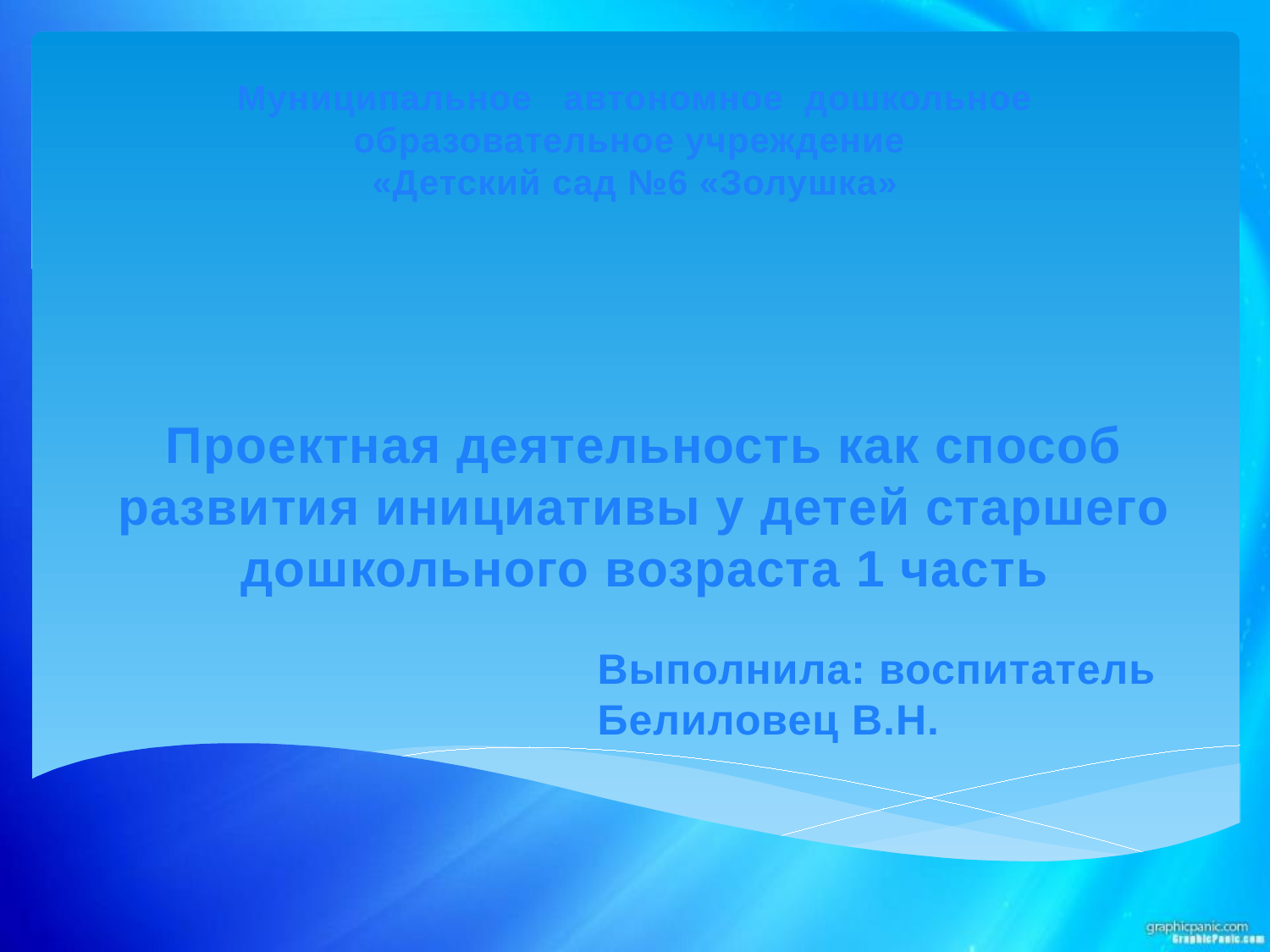

Муниципальное   автономное  дошкольное образовательное учреждение
«Детский сад №6 «Золушка»
# Проектная деятельность как способ развития инициативы у детей старшего дошкольного возраста 1 часть
Выполнила: воспитатель  Белиловец В.Н.